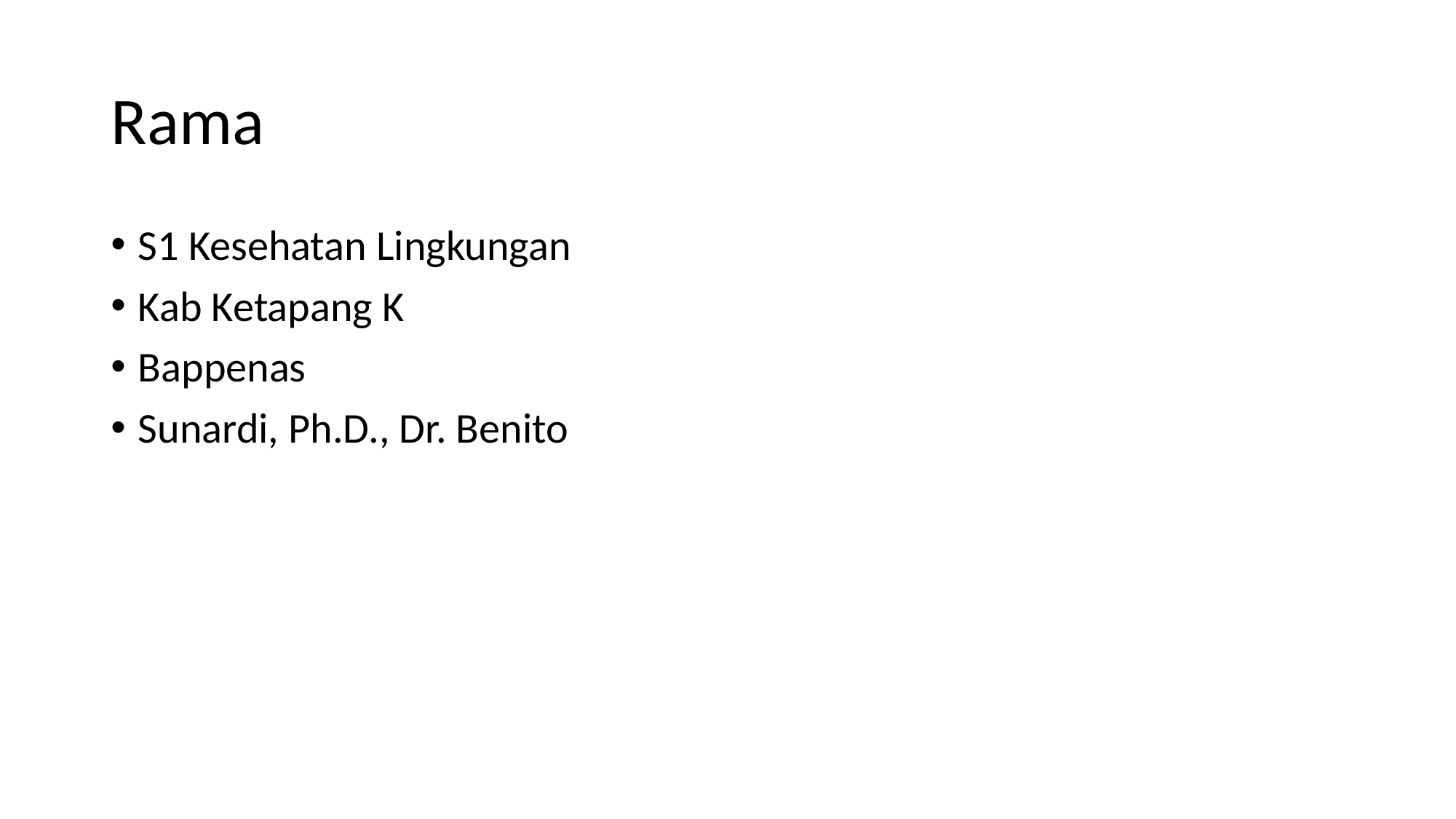

# Rama
S1 Kesehatan Lingkungan
Kab Ketapang K
Bappenas
Sunardi, Ph.D., Dr. Benito